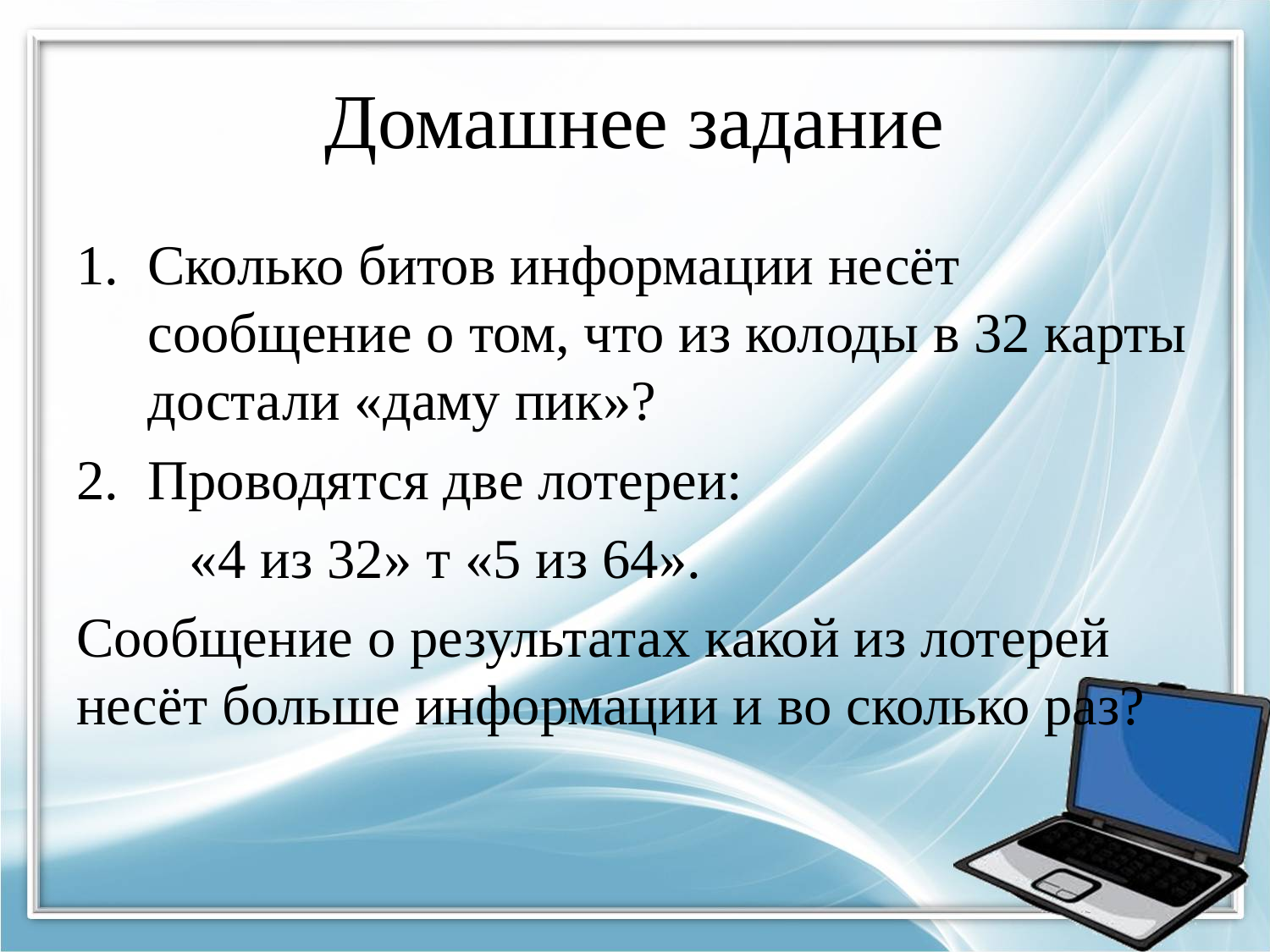

# Домашнее задание
Сколько битов информации несёт сообщение о том, что из колоды в 32 карты достали «даму пик»?
Проводятся две лотереи:
        «4 из 32» т «5 из 64».
Сообщение о результатах какой из лотерей несёт больше информации и во сколько раз?